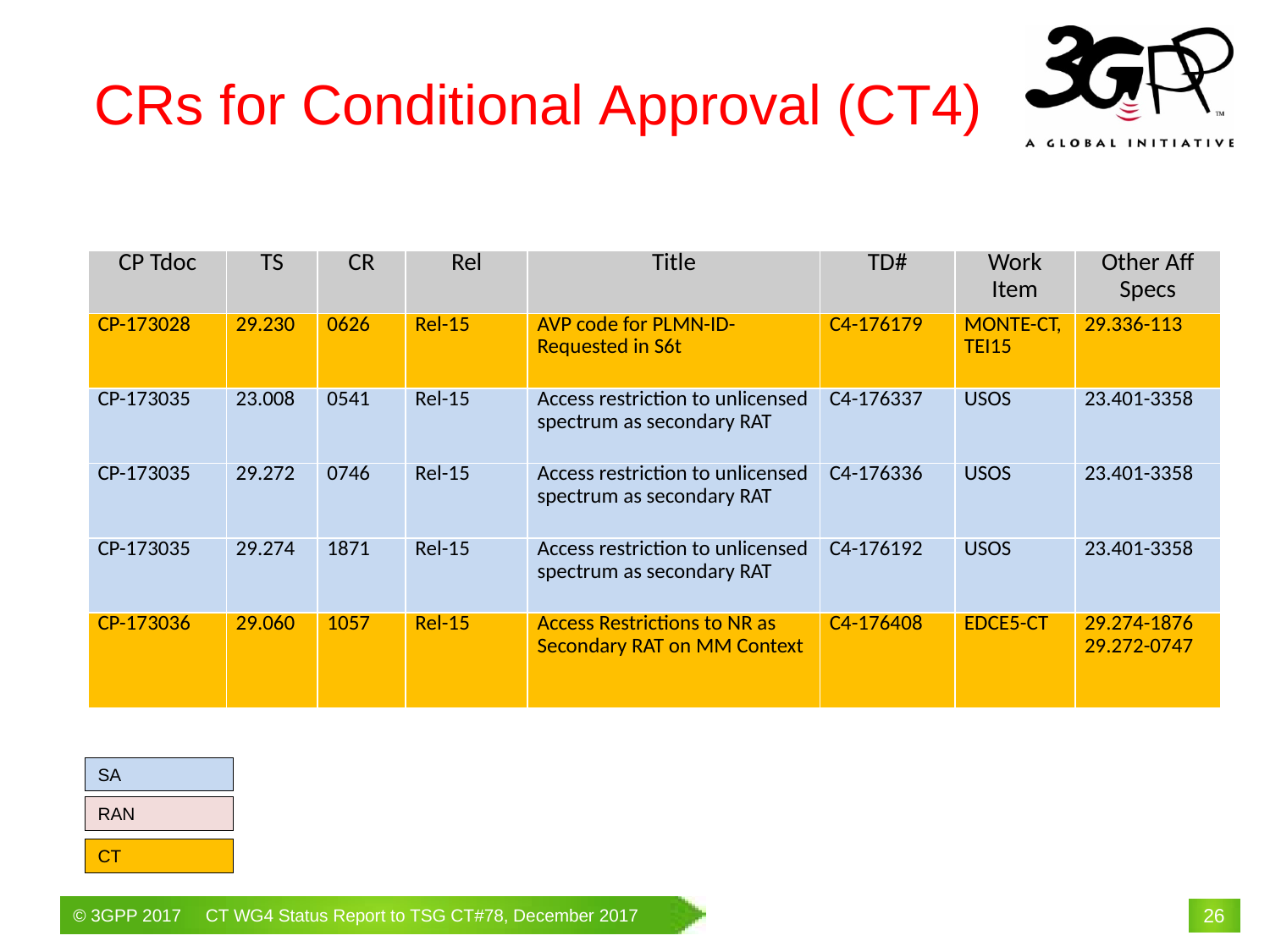

# CRs for Conditional Approval (CT4)
| CP Tdoc | TS | CR | Rel | Title | TD# | Work Item | Other Aff Specs |
| --- | --- | --- | --- | --- | --- | --- | --- |
| CP-173028 | 29.230 | 0626 | Rel-15 | AVP code for PLMN-ID-Requested in S6t | C4-176179 | MONTE-CT, TEI15 | 29.336-113 |
| CP-173035 | 23.008 | 0541 | Rel-15 | Access restriction to unlicensed spectrum as secondary RAT | C4-176337 | USOS | 23.401-3358 |
| CP-173035 | 29.272 | 0746 | Rel-15 | Access restriction to unlicensed spectrum as secondary RAT | C4-176336 | USOS | 23.401-3358 |
| CP-173035 | 29.274 | 1871 | Rel-15 | Access restriction to unlicensed spectrum as secondary RAT | C4-176192 | USOS | 23.401-3358 |
| CP-173036 | 29.060 | 1057 | Rel-15 | Access Restrictions to NR as Secondary RAT on MM Context | C4-176408 | EDCE5-CT | 29.274-1876 29.272-0747 |
SA
RAN
CT